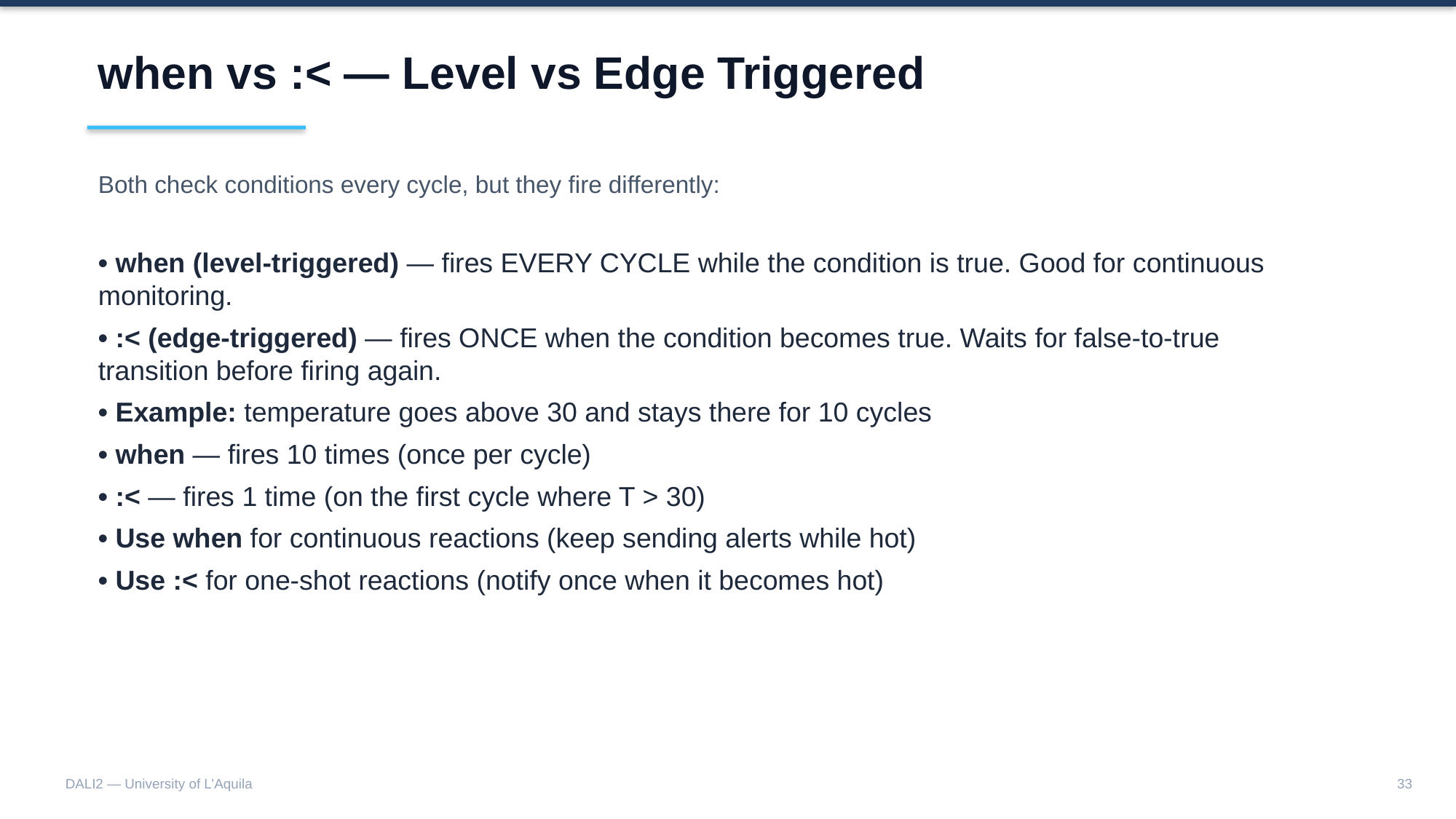

when vs :< — Level vs Edge Triggered

Both check conditions every cycle, but they fire differently:
• when (level-triggered) — fires EVERY CYCLE while the condition is true. Good for continuous monitoring.
• :< (edge-triggered) — fires ONCE when the condition becomes true. Waits for false-to-true transition before firing again.
• Example: temperature goes above 30 and stays there for 10 cycles
• when — fires 10 times (once per cycle)
• :< — fires 1 time (on the first cycle where T > 30)
• Use when for continuous reactions (keep sending alerts while hot)
• Use :< for one-shot reactions (notify once when it becomes hot)
DALI2 — University of L’Aquila
33